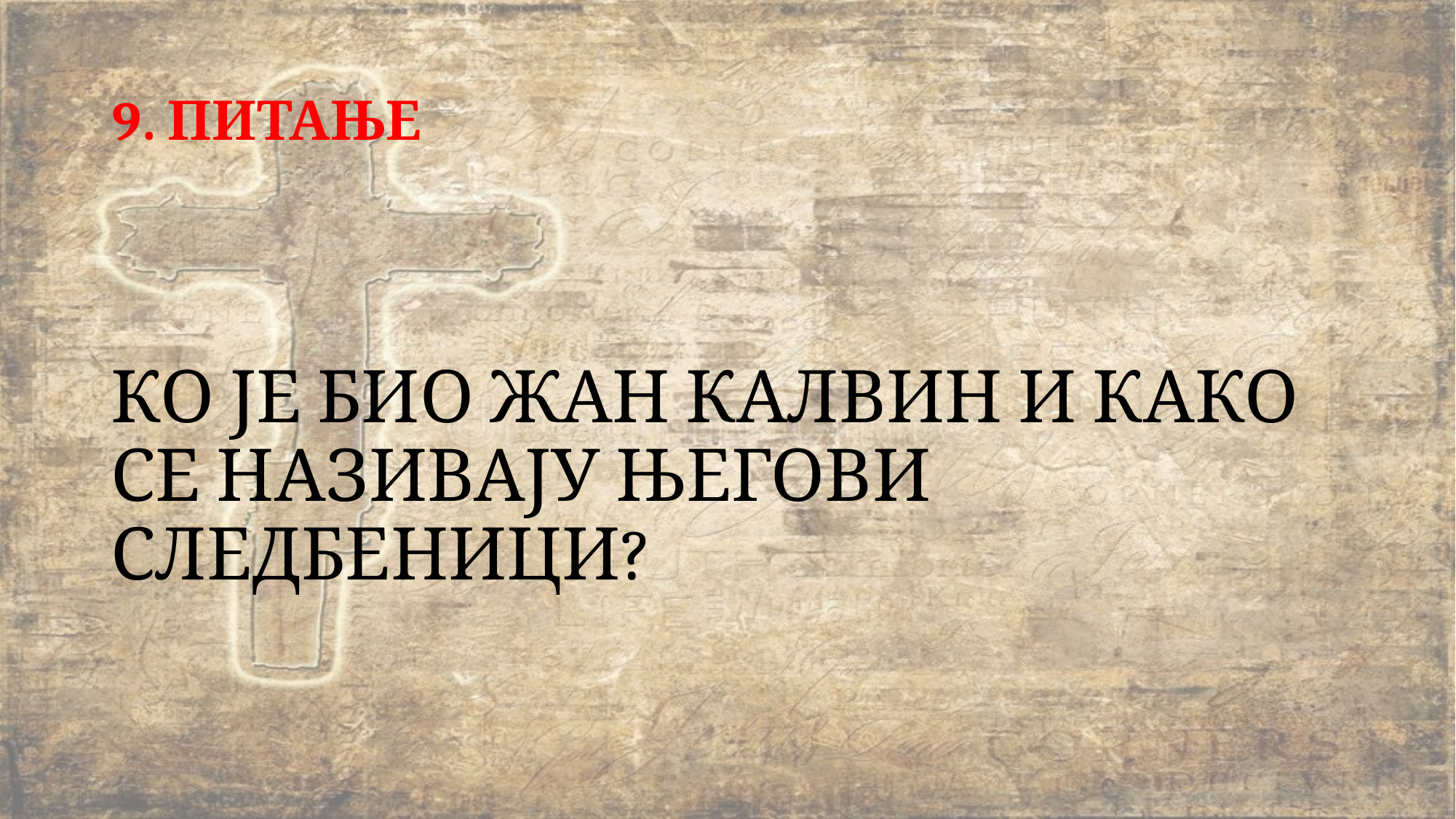

# 9. ПИТАЊЕ
КО ЈЕ БИО ЖАН КАЛВИН И КАКО СЕ НАЗИВАЈУ ЊЕГОВИ СЛЕДБЕНИЦИ?